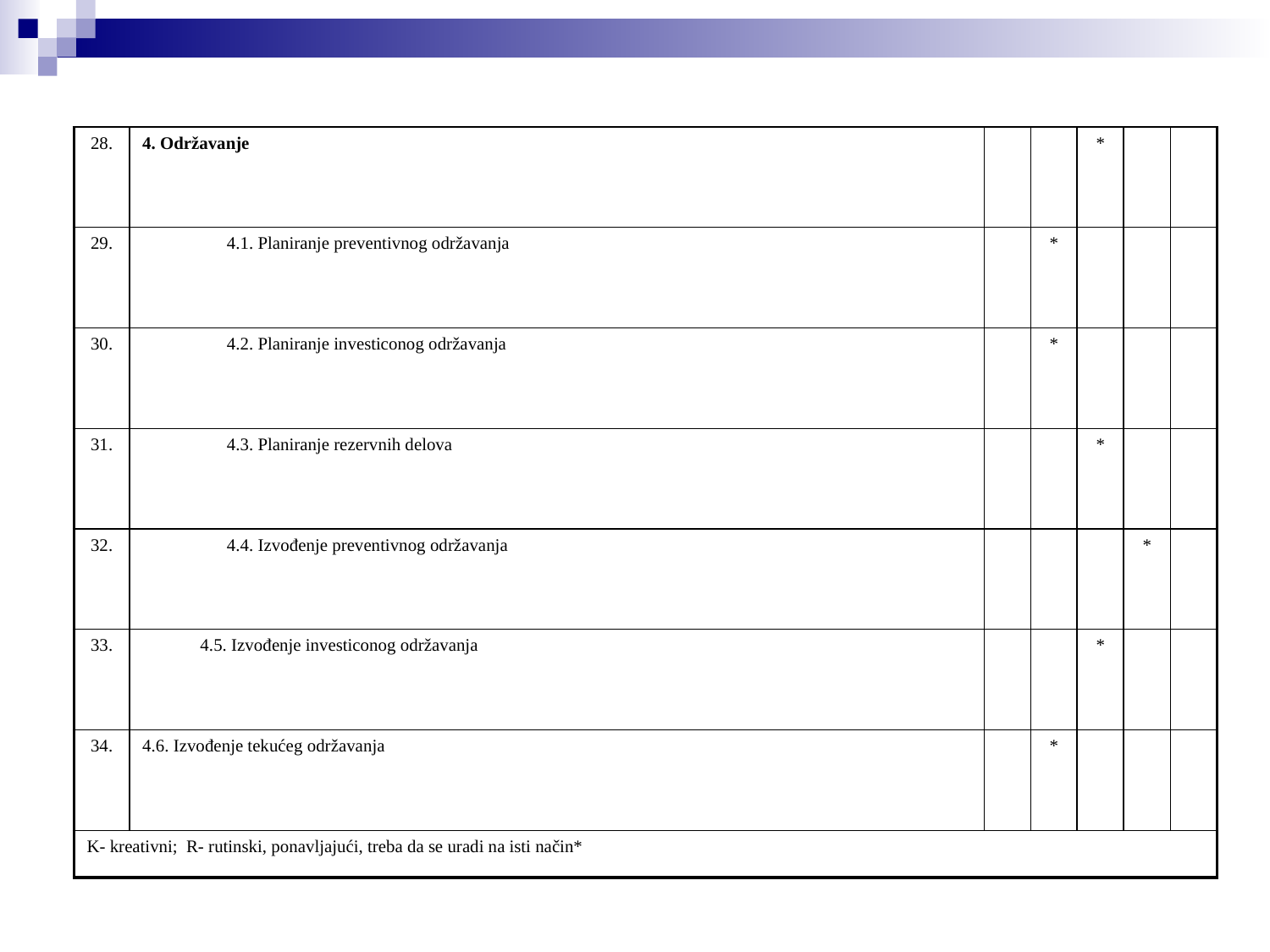

| 28. | 4. Održavanje |  |  | \* |  |  |
| --- | --- | --- | --- | --- | --- | --- |
| 29. | 4.1. Planiranje preventivnog održavanja |  | \* |  |  |  |
| 30. | 4.2. Planiranje investiconog održavanja |  | \* |  |  |  |
| 31. | 4.3. Planiranje rezervnih delova |  |  | \* |  |  |
| 32. | 4.4. Izvođenje preventivnog održavanja |  |  |  | \* |  |
| 33. | 4.5. Izvođenje investiconog održavanja |  |  | \* |  |  |
| 34. | 4.6. Izvođenje tekućeg održavanja |  | \* |  |  |  |
| K- kreativni; R- rutinski, ponavljajući, treba da se uradi na isti način\* |  |  |  |  |  |  |